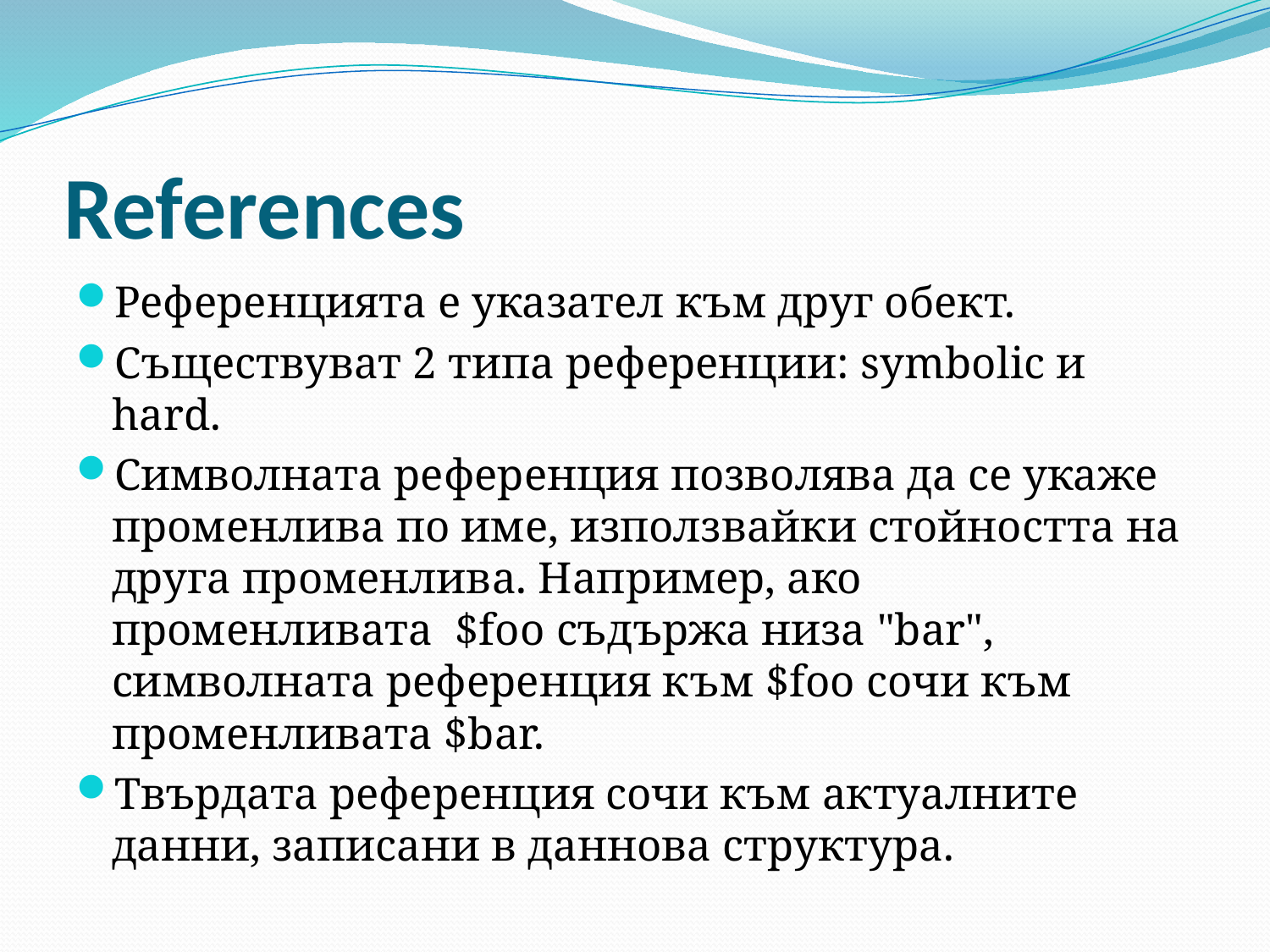

# References
Референцията е указател към друг обект.
Съществуват 2 типа референции: symbolic и hard.
Символната референция позволява да се укаже променлива по име, използвайки стойността на друга променлива. Например, ако променливата  $foo съдържа низа "bar", символната референция към $foo сочи към променливата $bar.
Твърдата референция сочи към актуалните данни, записани в даннова структура.